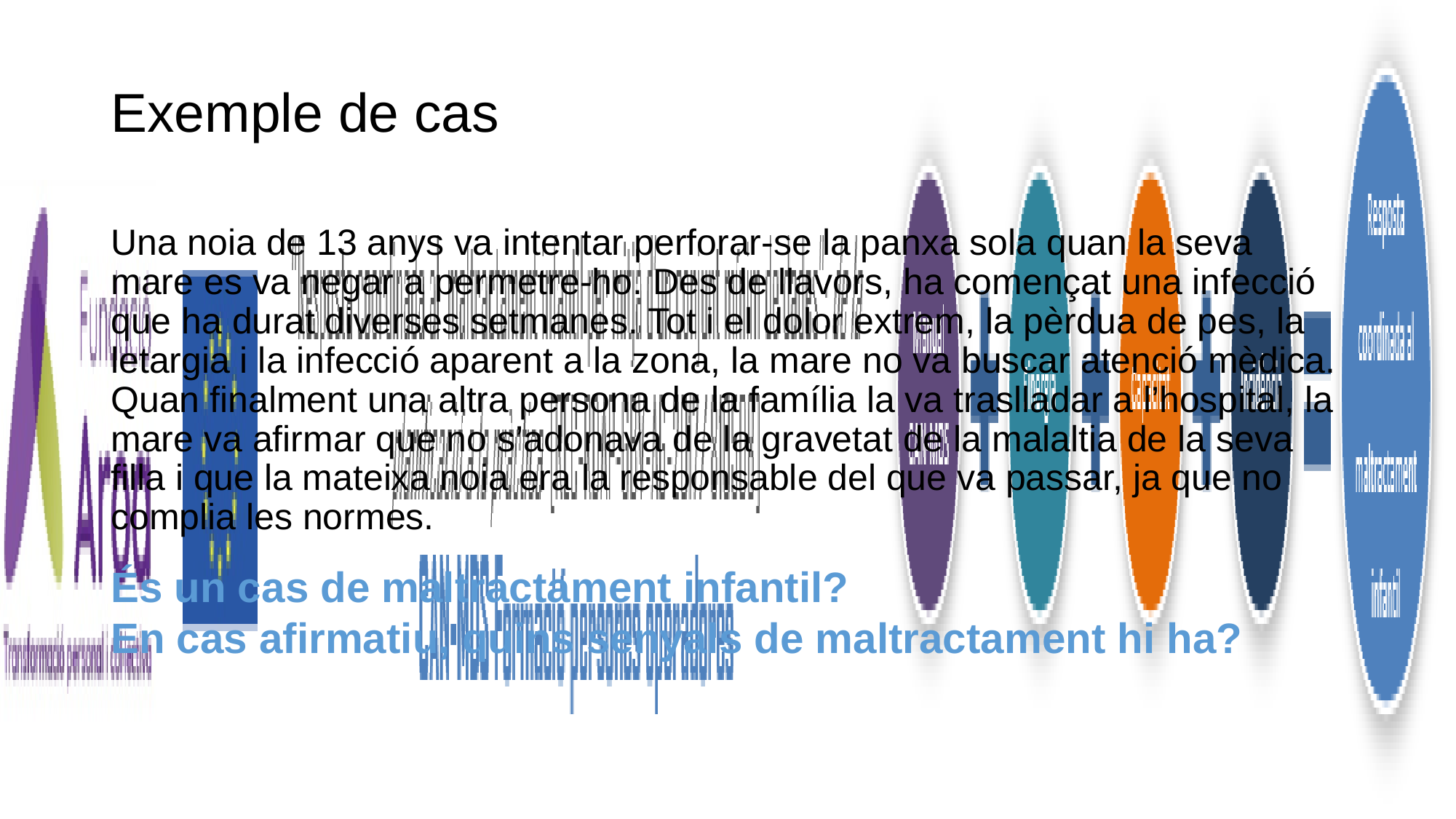

# Exemple de cas
Una noia de 13 anys va intentar perforar-se la panxa sola quan la seva mare es va negar a permetre-ho. Des de llavors, ha començat una infecció que ha durat diverses setmanes. Tot i el dolor extrem, la pèrdua de pes, la letargia i la infecció aparent a la zona, la mare no va buscar atenció mèdica. Quan finalment una altra persona de la família la va traslladar a l’hospital, la mare va afirmar que no s’adonava de la gravetat de la malaltia de la seva filla i que la mateixa noia era la responsable del que va passar, ja que no complia les normes.
És un cas de maltractament infantil?
En cas afirmatiu, quins senyals de maltractament hi ha?